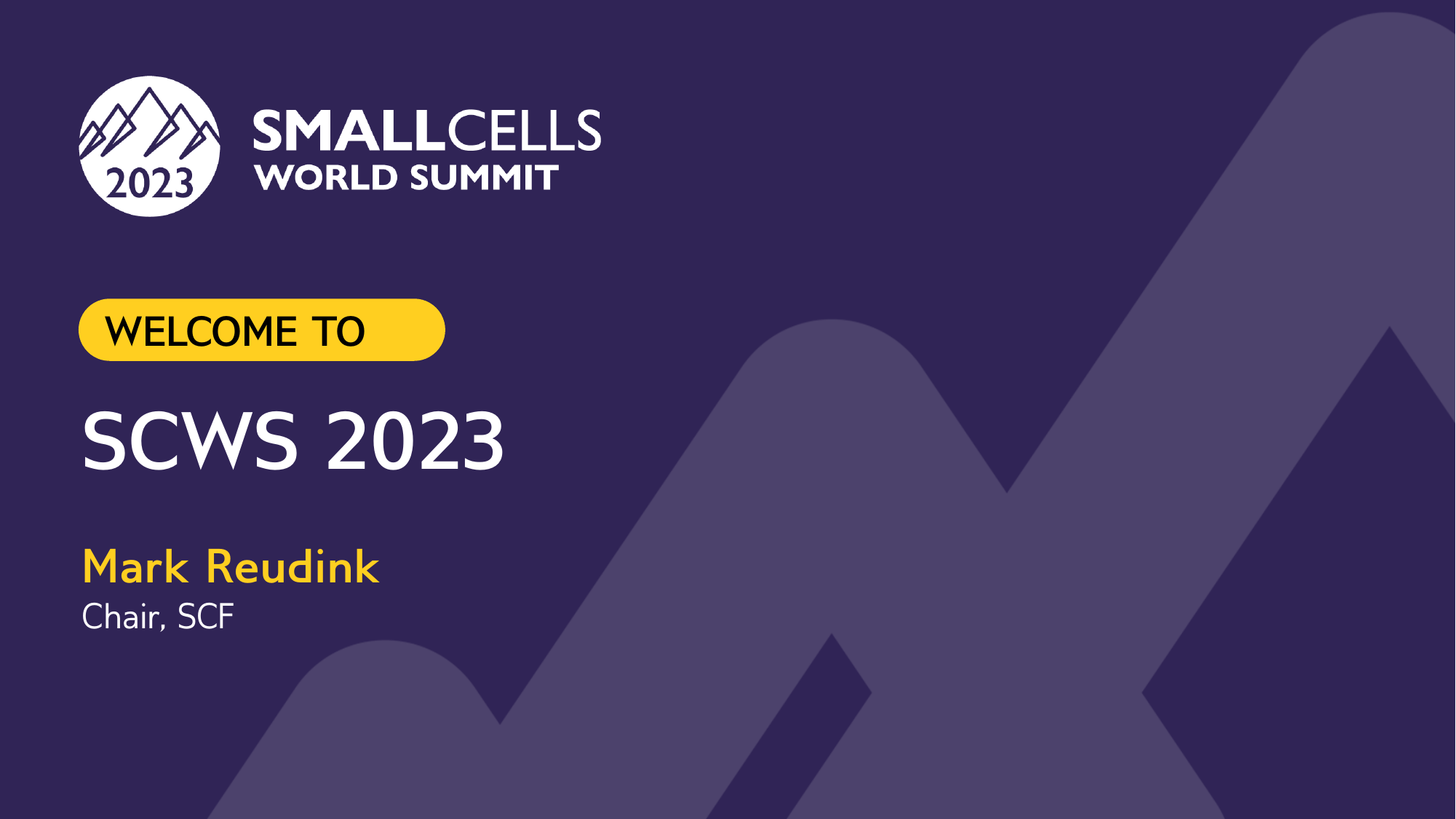

WELCOME TO

SCWS 2023
Mark Reudink
Chair, SCF